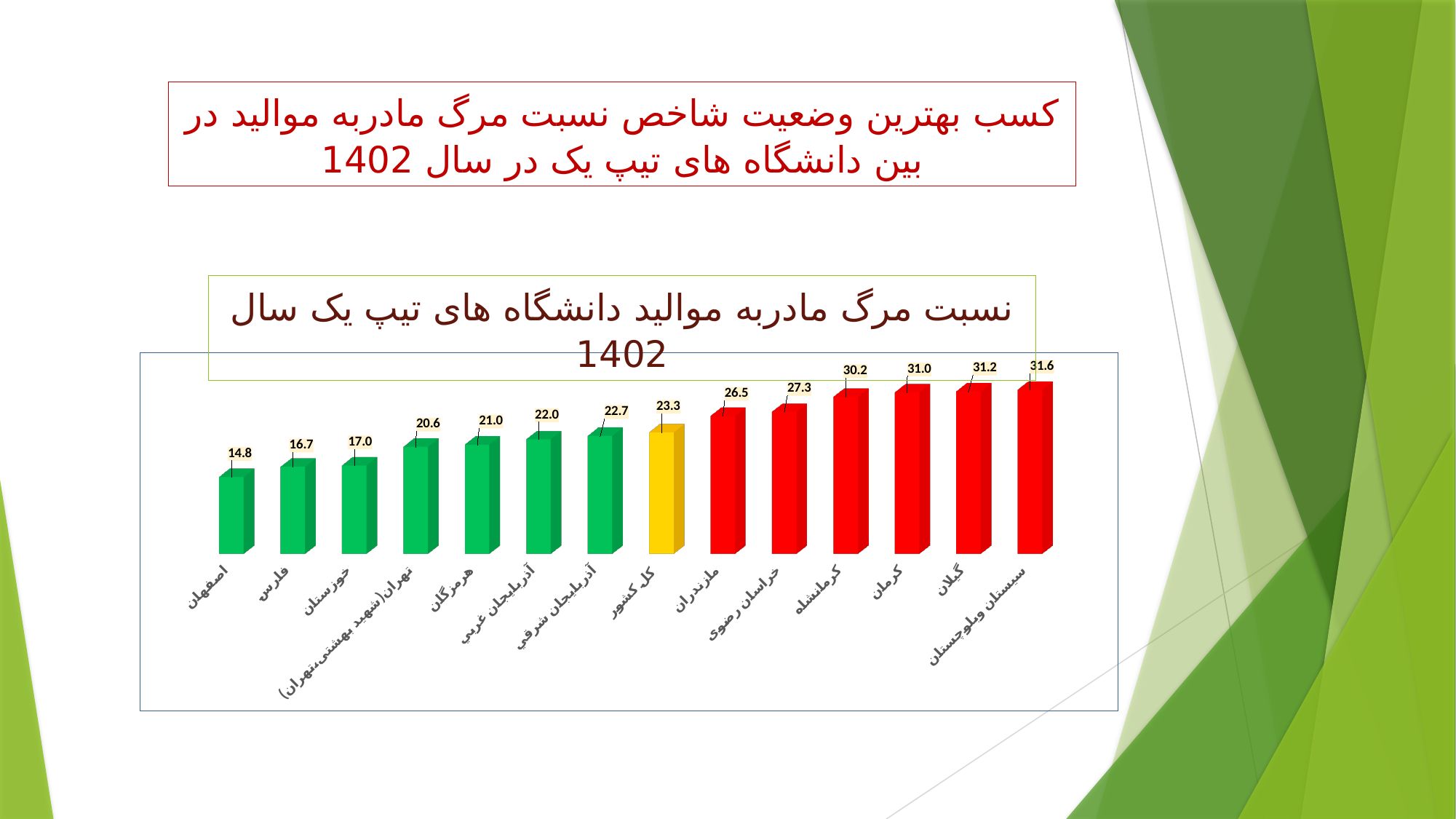

کسب بهترین وضعیت شاخص نسبت مرگ مادربه موالید در بین دانشگاه های تیپ یک در سال 1402
نسبت مرگ مادربه موالید دانشگاه های تیپ یک سال 1402

[unsupported chart]